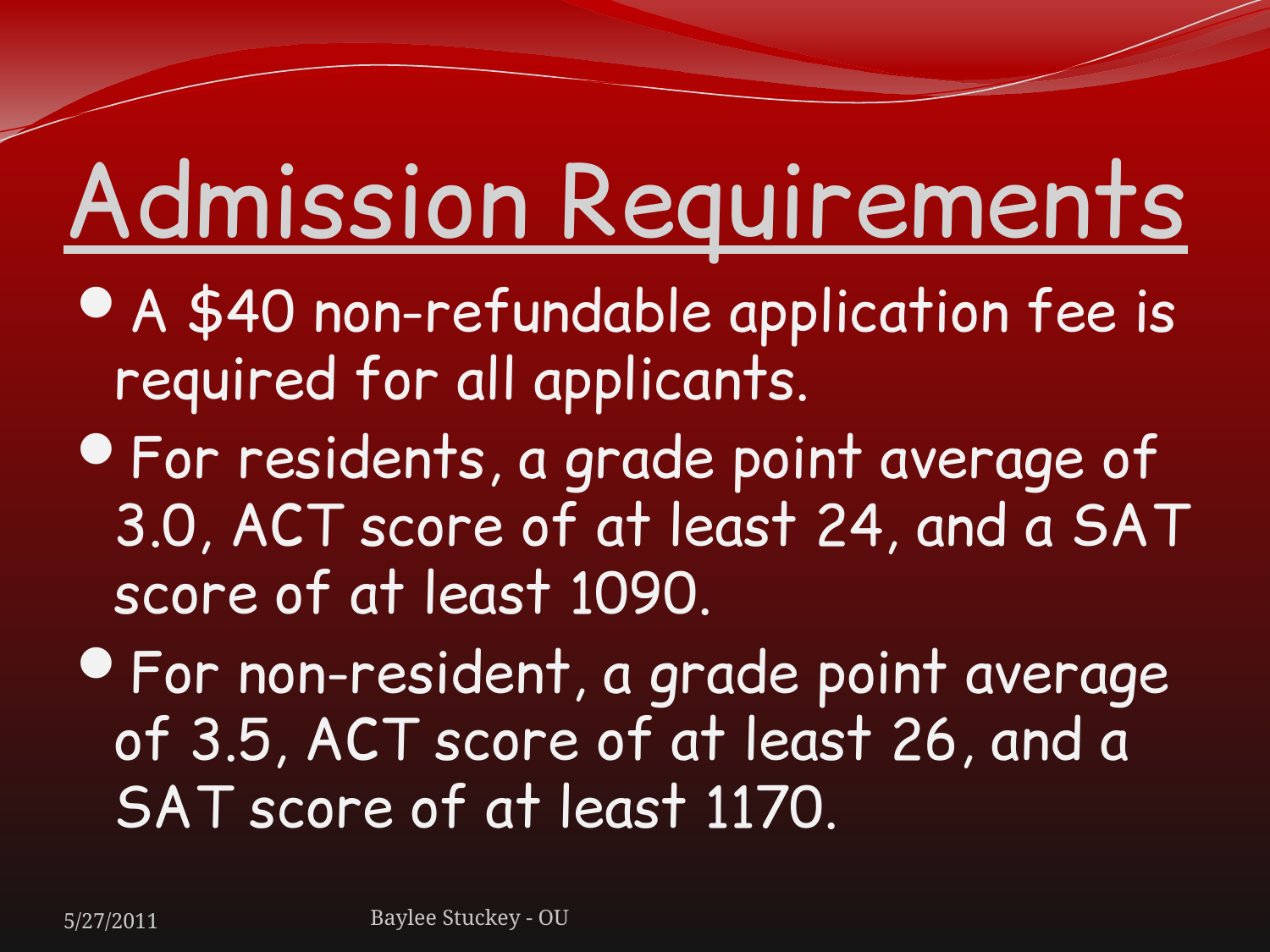

# Admission Requirements
A $40 non-refundable application fee is required for all applicants.
For residents, a grade point average of 3.0, ACT score of at least 24, and a SAT score of at least 1090.
For non-resident, a grade point average of 3.5, ACT score of at least 26, and a SAT score of at least 1170.

5/27/2011
Baylee Stuckey - OU